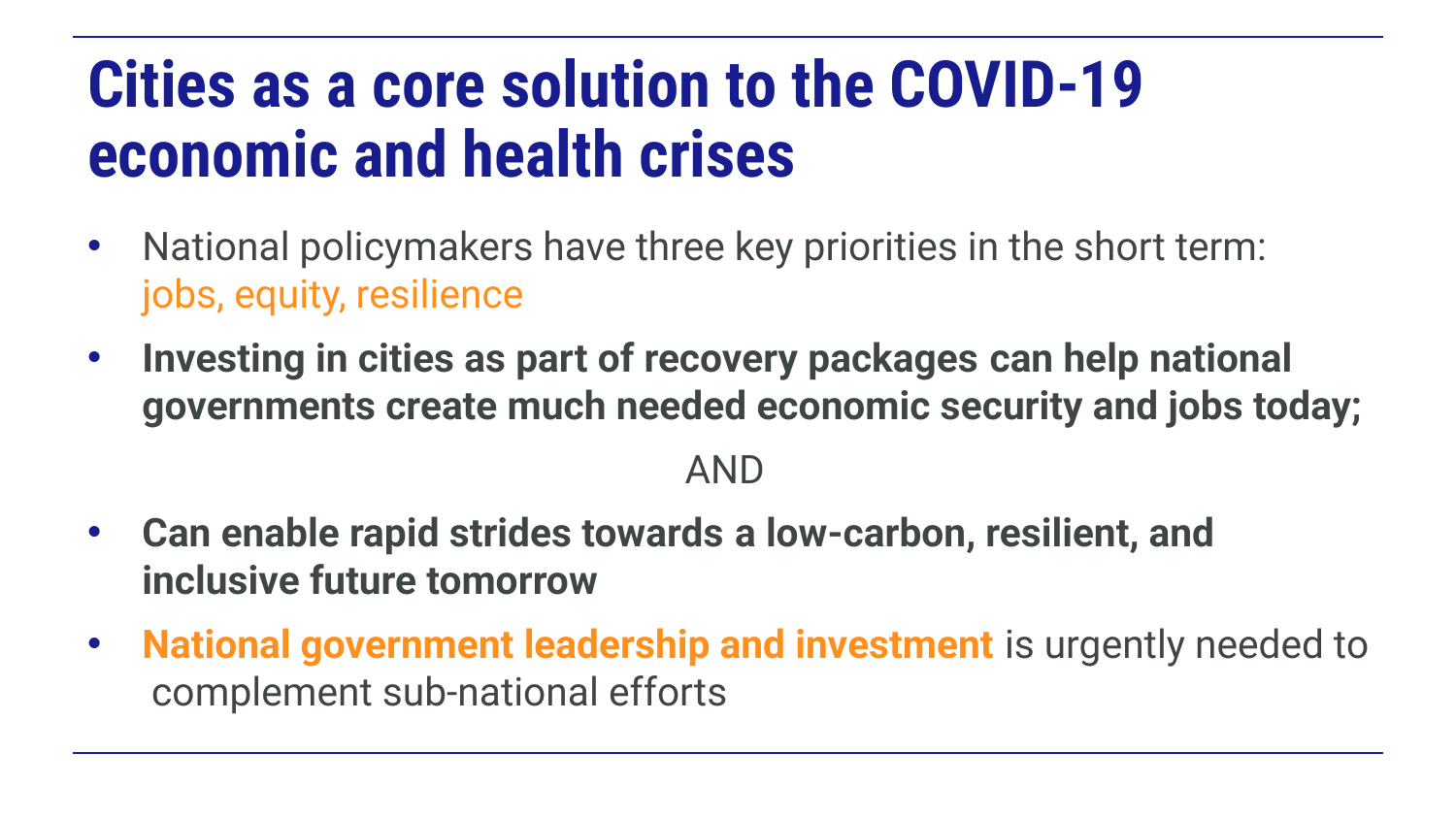

# Cities as a core solution to the COVID-19 economic and health crises
National policymakers have three key priorities in the short term:
jobs, equity, resilience
Investing in cities as part of recovery packages can help national governments create much needed economic security and jobs today;
AND
Can enable rapid strides towards a low-carbon, resilient, and inclusive future tomorrow
National government leadership and investment is urgently needed to  complement sub-national efforts